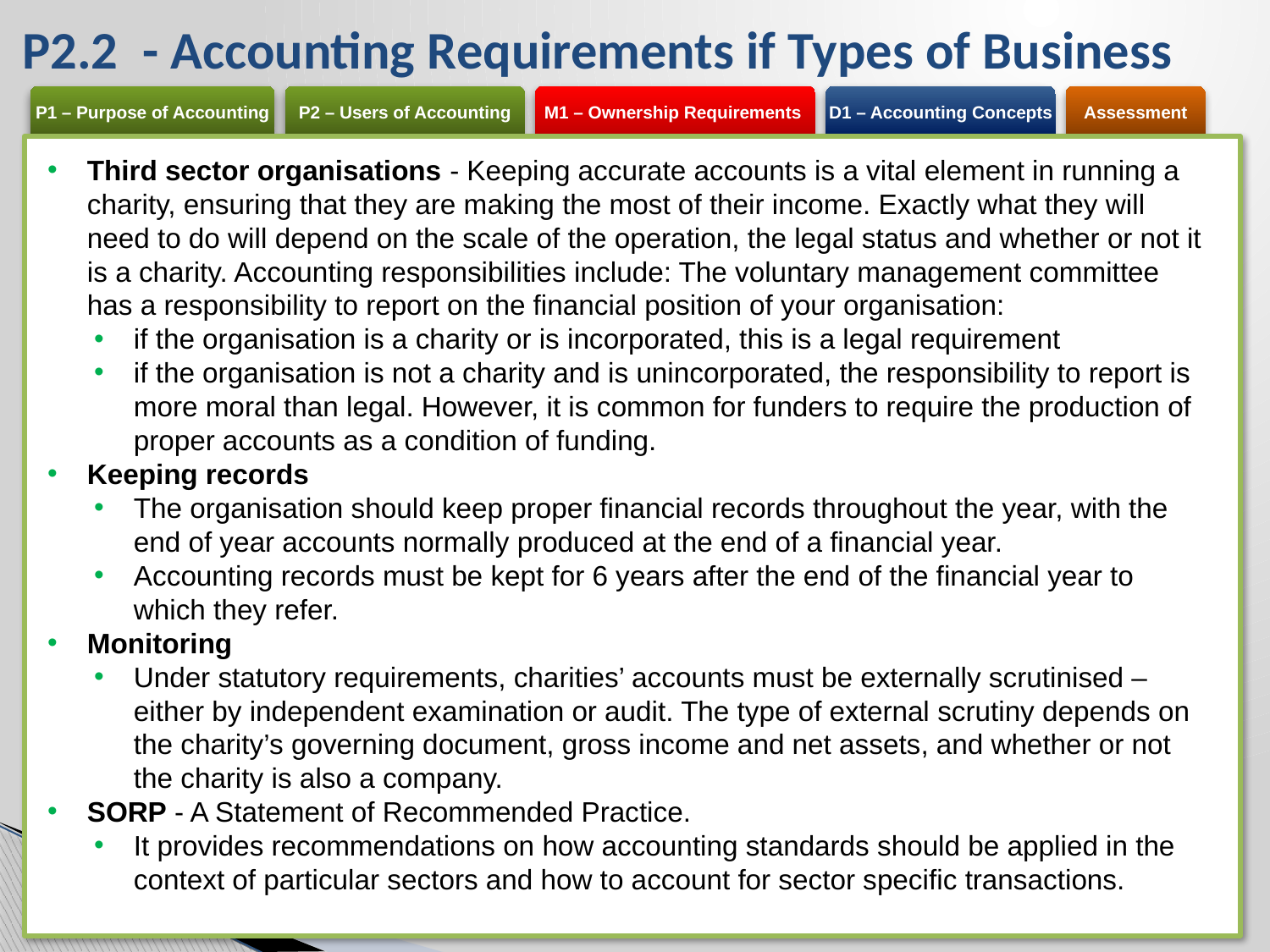

# P2.2  - Accounting Requirements if Types of Business
Third sector organisations - Keeping accurate accounts is a vital element in running a charity, ensuring that they are making the most of their income. Exactly what they will need to do will depend on the scale of the operation, the legal status and whether or not it is a charity. Accounting responsibilities include: The voluntary management committee has a responsibility to report on the financial position of your organisation:
if the organisation is a charity or is incorporated, this is a legal requirement
if the organisation is not a charity and is unincorporated, the responsibility to report is more moral than legal. However, it is common for funders to require the production of proper accounts as a condition of funding.
Keeping records
The organisation should keep proper financial records throughout the year, with the end of year accounts normally produced at the end of a financial year.
Accounting records must be kept for 6 years after the end of the financial year to which they refer.
Monitoring
Under statutory requirements, charities’ accounts must be externally scrutinised – either by independent examination or audit. The type of external scrutiny depends on the charity’s governing document, gross income and net assets, and whether or not the charity is also a company.
SORP - A Statement of Recommended Practice.
It provides recommendations on how accounting standards should be applied in the context of particular sectors and how to account for sector specific transactions.